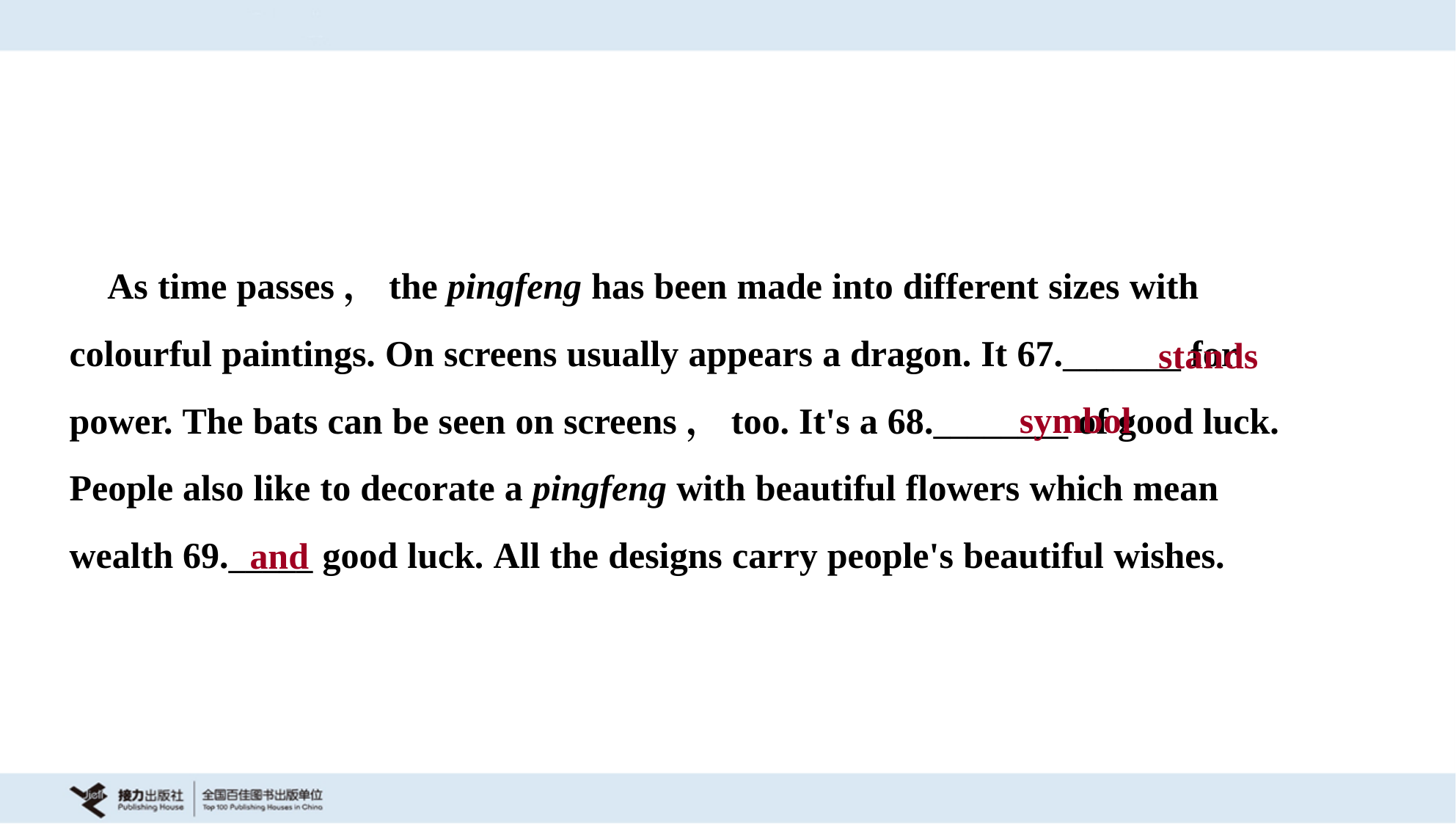

As time passes，the pingfeng has been made into different sizes with
colourful paintings. On screens usually appears a dragon. It 67._______ for
power. The bats can be seen on screens，too. It's a 68.________ of good luck.
People also like to decorate a pingfeng with beautiful flowers which mean
wealth 69._____ good luck. All the designs carry people's beautiful wishes.
stands
symbol
and